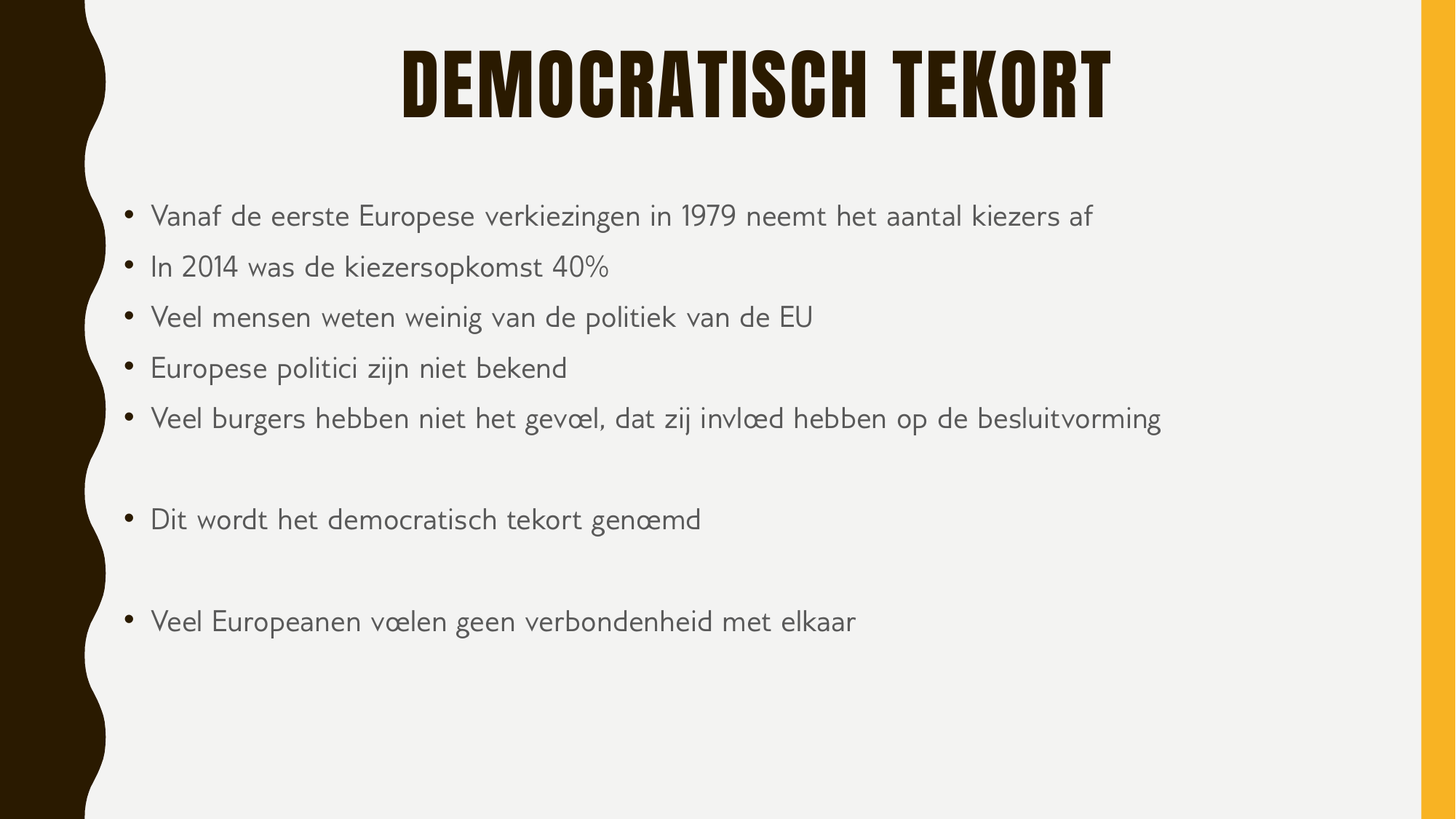

# Democratisch tekort
Vanaf de eerste Europese verkiezingen in 1979 neemt het aantal kiezers af
In 2014 was de kiezersopkomst 40%
Veel mensen weten weinig van de politiek van de EU
Europese politici zijn niet bekend
Veel burgers hebben niet het gevoel, dat zij invloed hebben op de besluitvorming

Dit wordt het democratisch tekort genoemd

Veel Europeanen voelen geen verbondenheid met elkaar